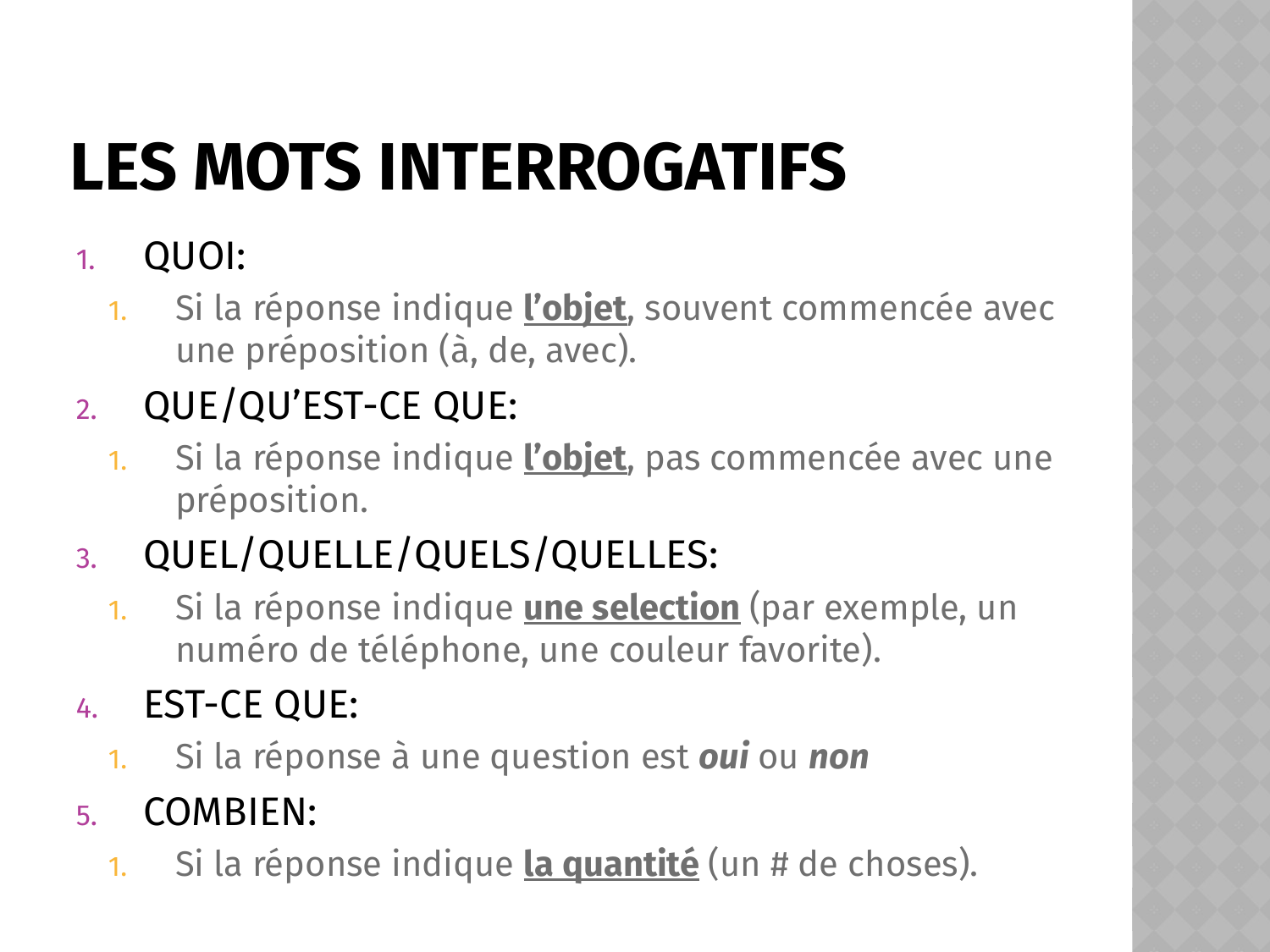

# Les mots interrogatifs
QUOI:
Si la réponse indique l’objet, souvent commencée avec une préposition (à, de, avec).
QUE/QU’EST-CE QUE:
Si la réponse indique l’objet, pas commencée avec une préposition.
QUEL/QUELLE/QUELS/QUELLES:
Si la réponse indique une selection (par exemple, un numéro de téléphone, une couleur favorite).
EST-CE QUE:
Si la réponse à une question est oui ou non
COMBIEN:
Si la réponse indique la quantité (un # de choses).